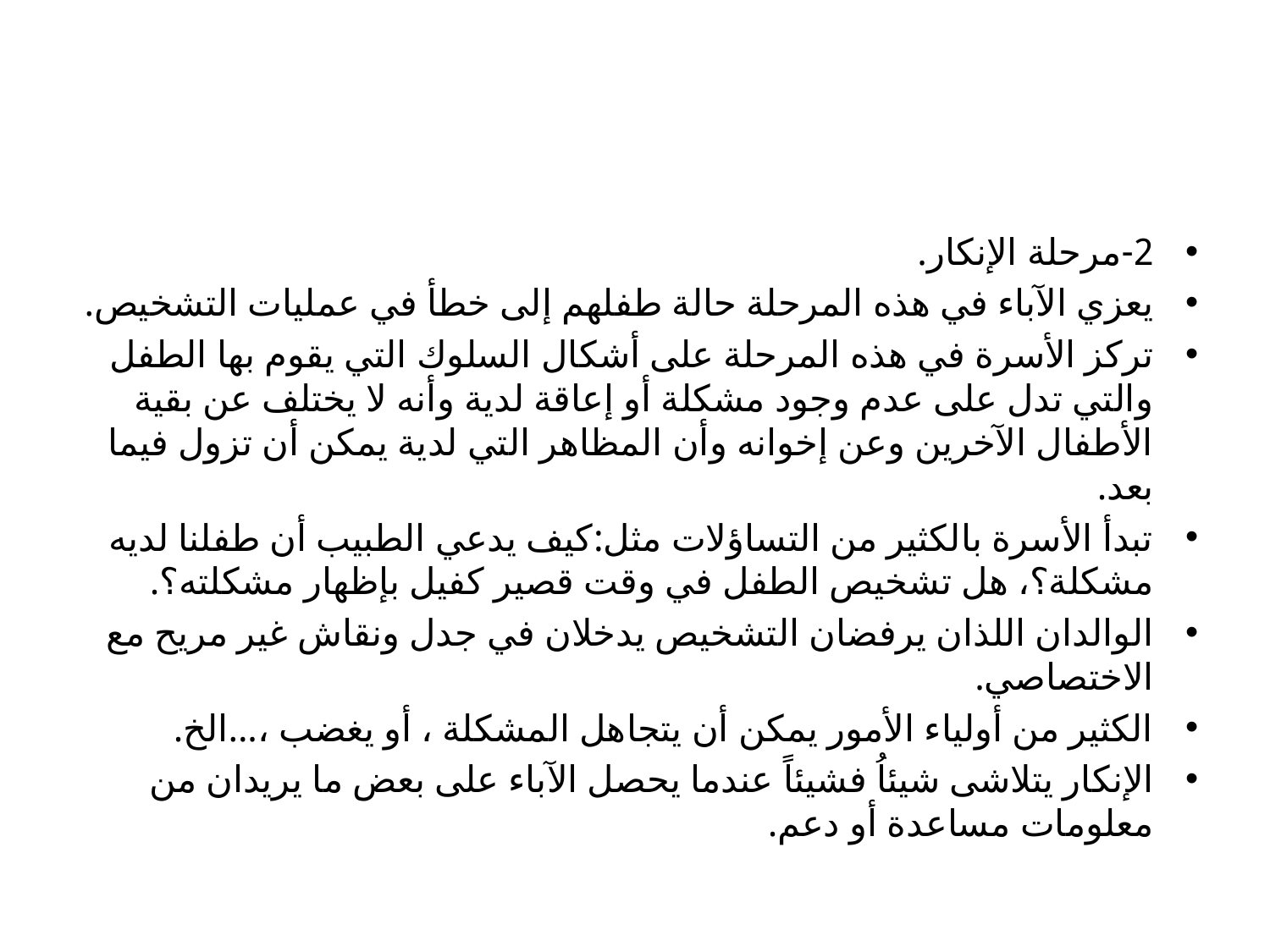

#
2-مرحلة الإنكار.
يعزي الآباء في هذه المرحلة حالة طفلهم إلى خطأ في عمليات التشخيص.
تركز الأسرة في هذه المرحلة على أشكال السلوك التي يقوم بها الطفل والتي تدل على عدم وجود مشكلة أو إعاقة لدية وأنه لا يختلف عن بقية الأطفال الآخرين وعن إخوانه وأن المظاهر التي لدية يمكن أن تزول فيما بعد.
تبدأ الأسرة بالكثير من التساؤلات مثل:كيف يدعي الطبيب أن طفلنا لديه مشكلة؟، هل تشخيص الطفل في وقت قصير كفيل بإظهار مشكلته؟.
الوالدان اللذان يرفضان التشخيص يدخلان في جدل ونقاش غير مريح مع الاختصاصي.
الكثير من أولياء الأمور يمكن أن يتجاهل المشكلة ، أو يغضب ،...الخ.
الإنكار يتلاشى شيئاُ فشيئاً عندما يحصل الآباء على بعض ما يريدان من معلومات مساعدة أو دعم.